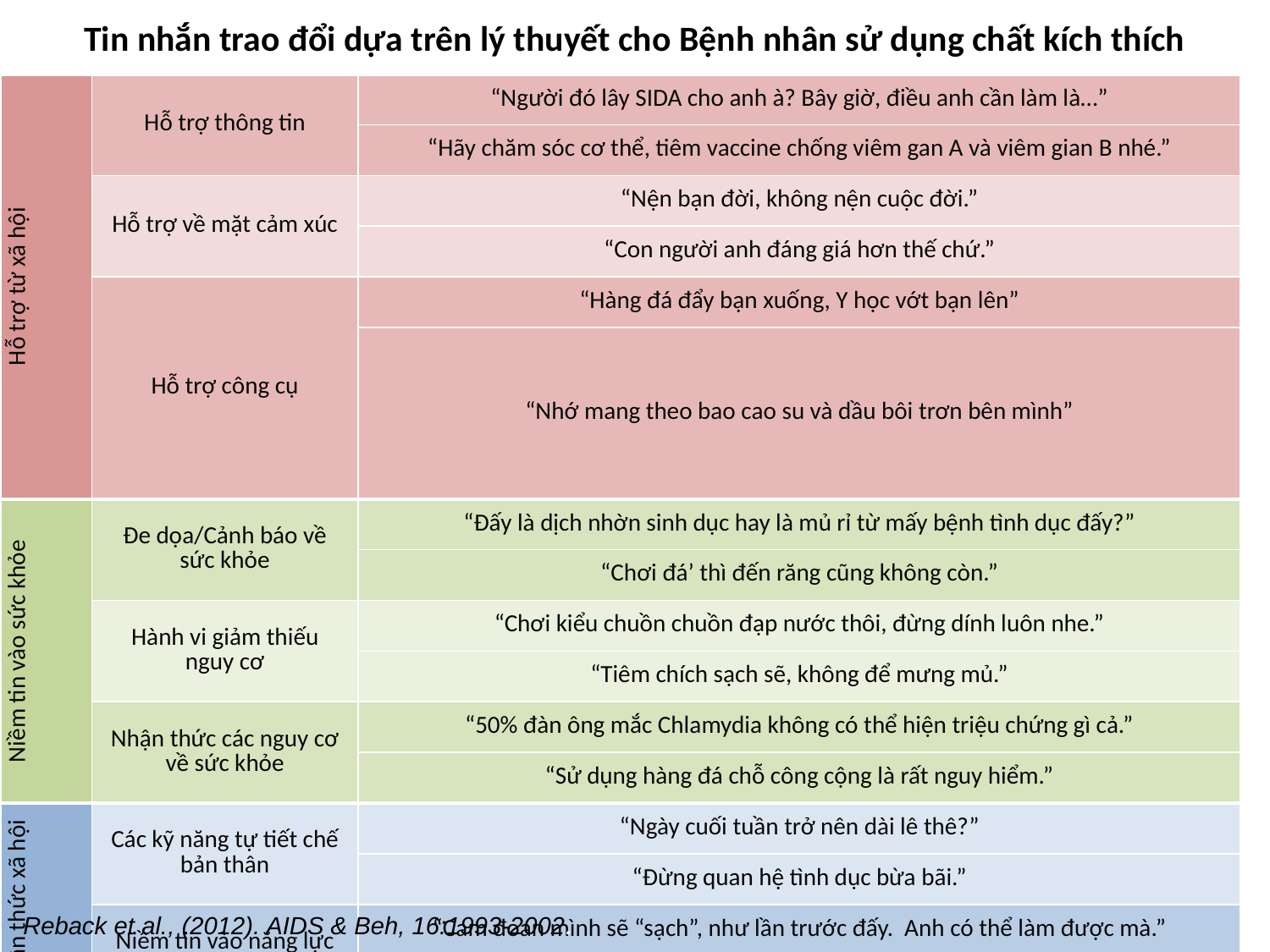

# Tin nhắn trao đổi dựa trên lý thuyết cho Bệnh nhân sử dụng chất kích thích

| Hỗ trợ từ xã hội | Hỗ trợ thông tin | “Người đó lây SIDA cho anh à? Bây giờ, điều anh cần làm là…” |
| --- | --- | --- |
|  |  | “Hãy chăm sóc cơ thể, tiêm vaccine chống viêm gan A và viêm gian B nhé.” |
|  | Hỗ trợ về mặt cảm xúc | “Nện bạn đời, không nện cuộc đời.” |
|  |  | “Con người anh đáng giá hơn thế chứ.” |
|  | Hỗ trợ công cụ | “Hàng đá đẩy bạn xuống, Y học vớt bạn lên” |
|  |  | “Nhớ mang theo bao cao su và dầu bôi trơn bên mình” |
| Niềm tin vào sức khỏe | Đe dọa/Cảnh báo về sức khỏe | “Đấy là dịch nhờn sinh dục hay là mủ rỉ từ mấy bệnh tình dục đấy?” |
|  |  | “Chơi đá’ thì đến răng cũng không còn.” |
|  | Hành vi giảm thiếu nguy cơ | “Chơi kiểu chuồn chuồn đạp nước thôi, đừng dính luôn nhe.” |
|  |  | “Tiêm chích sạch sẽ, không để mưng mủ.” |
|  | Nhận thức các nguy cơ về sức khỏe | “50% đàn ông mắc Chlamydia không có thể hiện triệu chứng gì cả.” |
|  |  | “Sử dụng hàng đá chỗ công cộng là rất nguy hiểm.” |
| Nhận thức xã hội | Các kỹ năng tự tiết chế bản thân | “Ngày cuối tuần trở nên dài lê thê?” |
|  |  | “Đừng quan hệ tình dục bừa bãi.” |
|  | Niềm tin vào năng lực của bản thân | “Cam đoan mình sẽ “sạch”, như lần trước đấy. Anh có thể làm được mà.” |
|  |  | “Anh vẫn uống thốc được , ngay cả khi đang trong cuộc vui.” |
Reback et al., (2012). AIDS & Beh, 16:1993-2002.